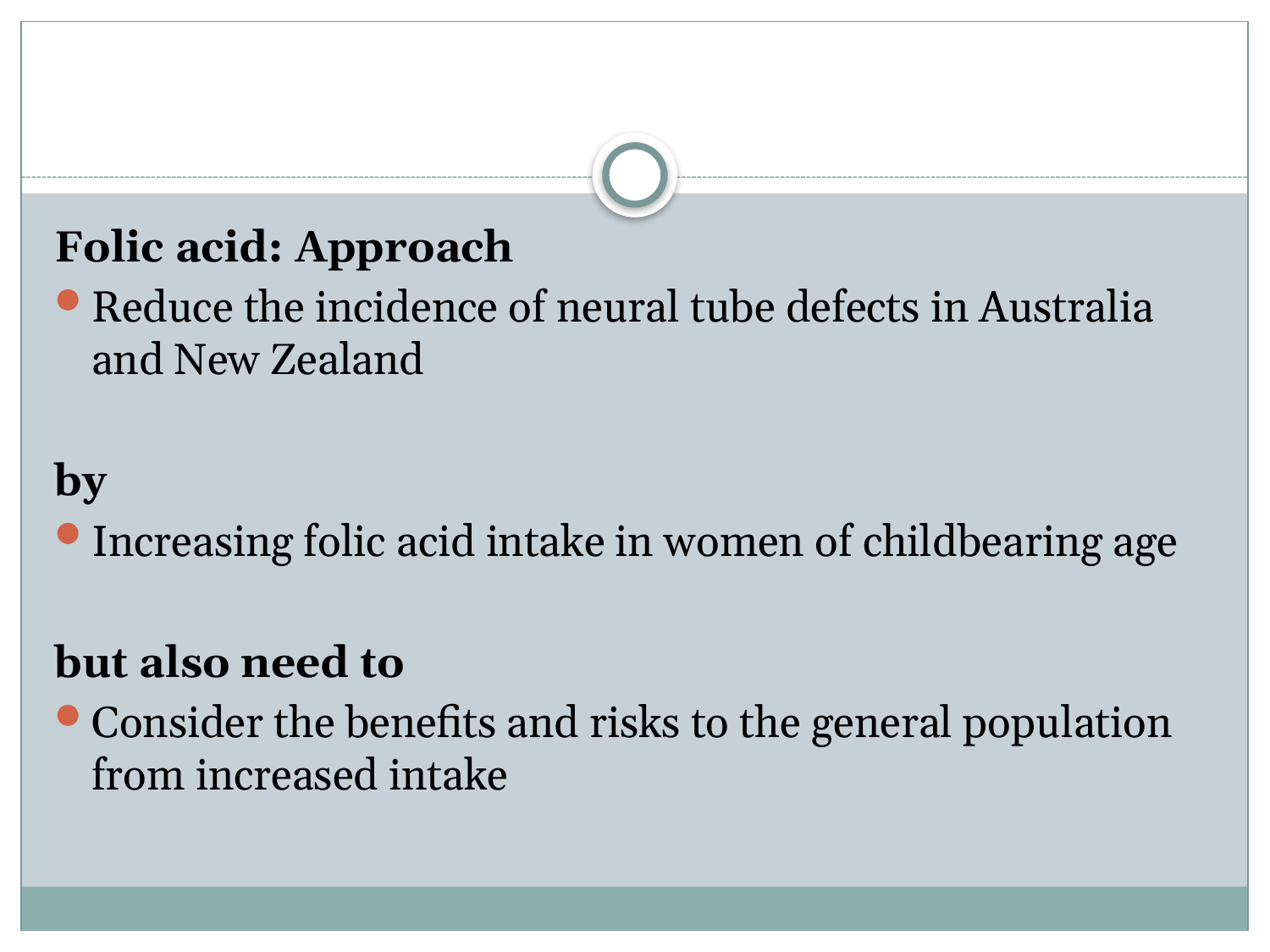

#
Folic acid: Approach
Reduce the incidence of neural tube defects in Australia and New Zealand

by
Increasing folic acid intake in women of childbearing age

but also need to
Consider the benefits and risks to the general population from increased intake